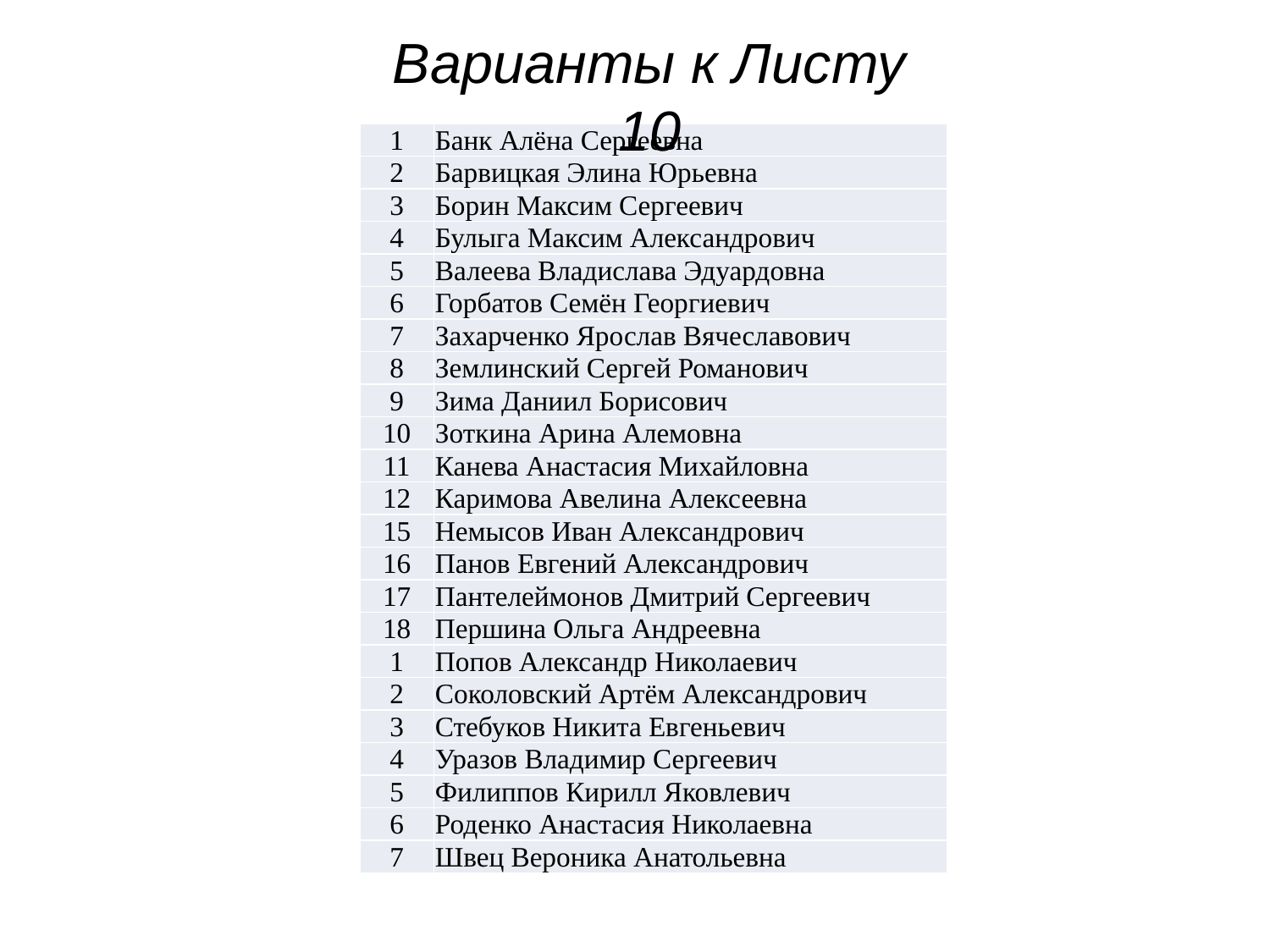

Варианты к Листу 10
| 1 | Банк Алёна Сергеевна |
| --- | --- |
| 2 | Барвицкая Элина Юрьевна |
| 3 | Борин Максим Сергеевич |
| 4 | Булыга Максим Александрович |
| 5 | Валеева Владислава Эдуардовна |
| 6 | Горбатов Семён Георгиевич |
| 7 | Захарченко Ярослав Вячеславович |
| 8 | Землинский Сергей Романович |
| 9 | Зима Даниил Борисович |
| 10 | Зоткина Арина Алемовна |
| 11 | Канева Анастасия Михайловна |
| 12 | Каримова Авелина Алексеевна |
| 15 | Немысов Иван Александрович |
| 16 | Панов Евгений Александрович |
| 17 | Пантелеймонов Дмитрий Сергеевич |
| 18 | Першина Ольга Андреевна |
| 1 | Попов Александр Николаевич |
| 2 | Соколовский Артём Александрович |
| 3 | Стебуков Никита Евгеньевич |
| 4 | Уразов Владимир Сергеевич |
| 5 | Филиппов Кирилл Яковлевич |
| 6 | Роденко Анастасия Николаевна |
| 7 | Швец Вероника Анатольевна |